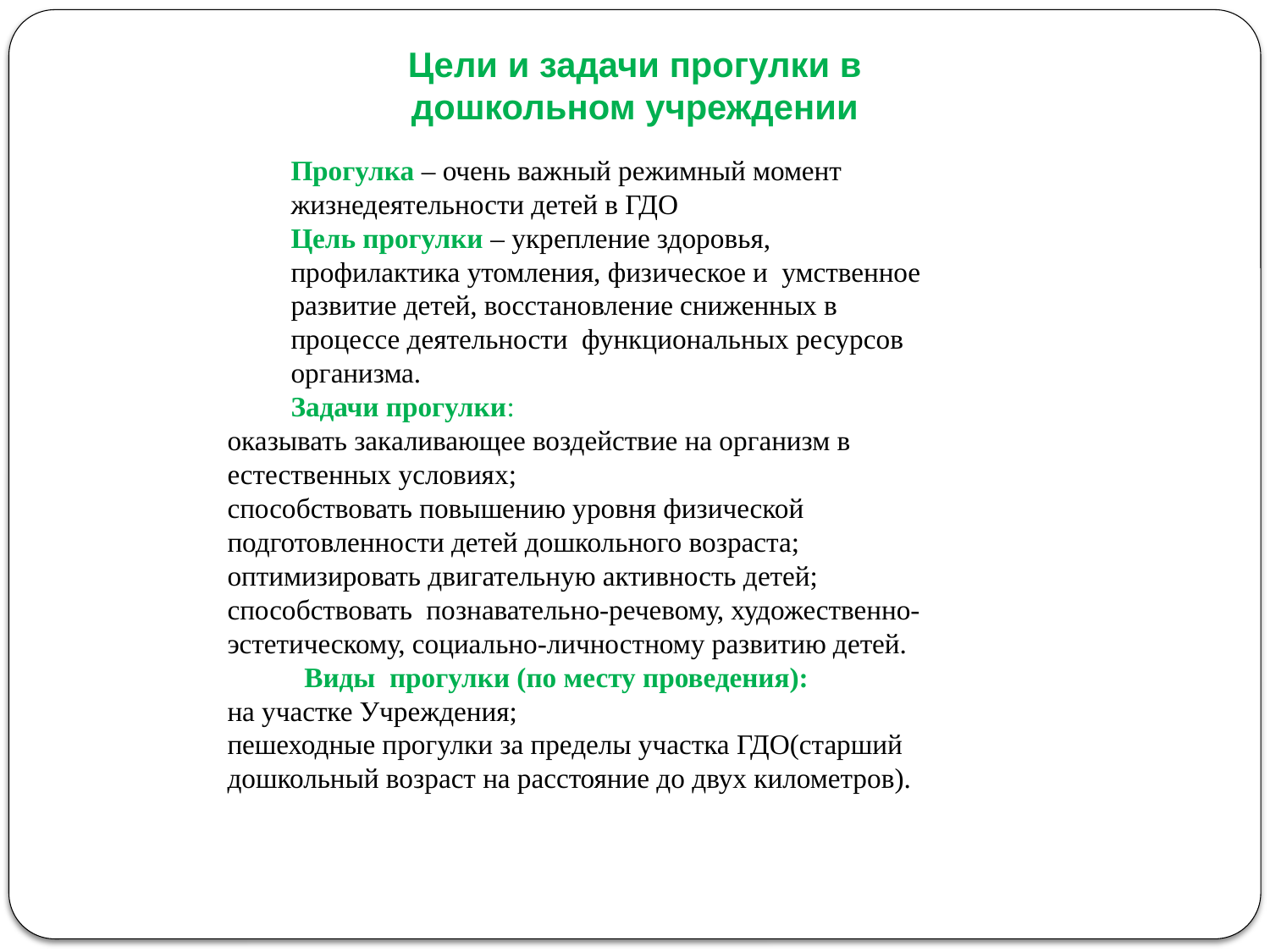

Цели и задачи прогулки в дошкольном учреждении
Прогулка – очень важный режимный момент жизнедеятельности детей в ГДО
Цель прогулки – укрепление здоровья, профилактика утомления, физическое и  умственное развитие детей, восстановление сниженных в процессе деятельности  функциональных ресурсов организма.
Задачи прогулки:
оказывать закаливающее воздействие на организм в естественных условиях;
способствовать повышению уровня физической подготовленности детей дошкольного возраста;
оптимизировать двигательную активность детей;
способствовать  познавательно-речевому, художественно-эстетическому, социально-личностному развитию детей.
           Виды  прогулки (по месту проведения):
на участке Учреждения;
пешеходные прогулки за пределы участка ГДО(старший дошкольный возраст на расстояние до двух километров).